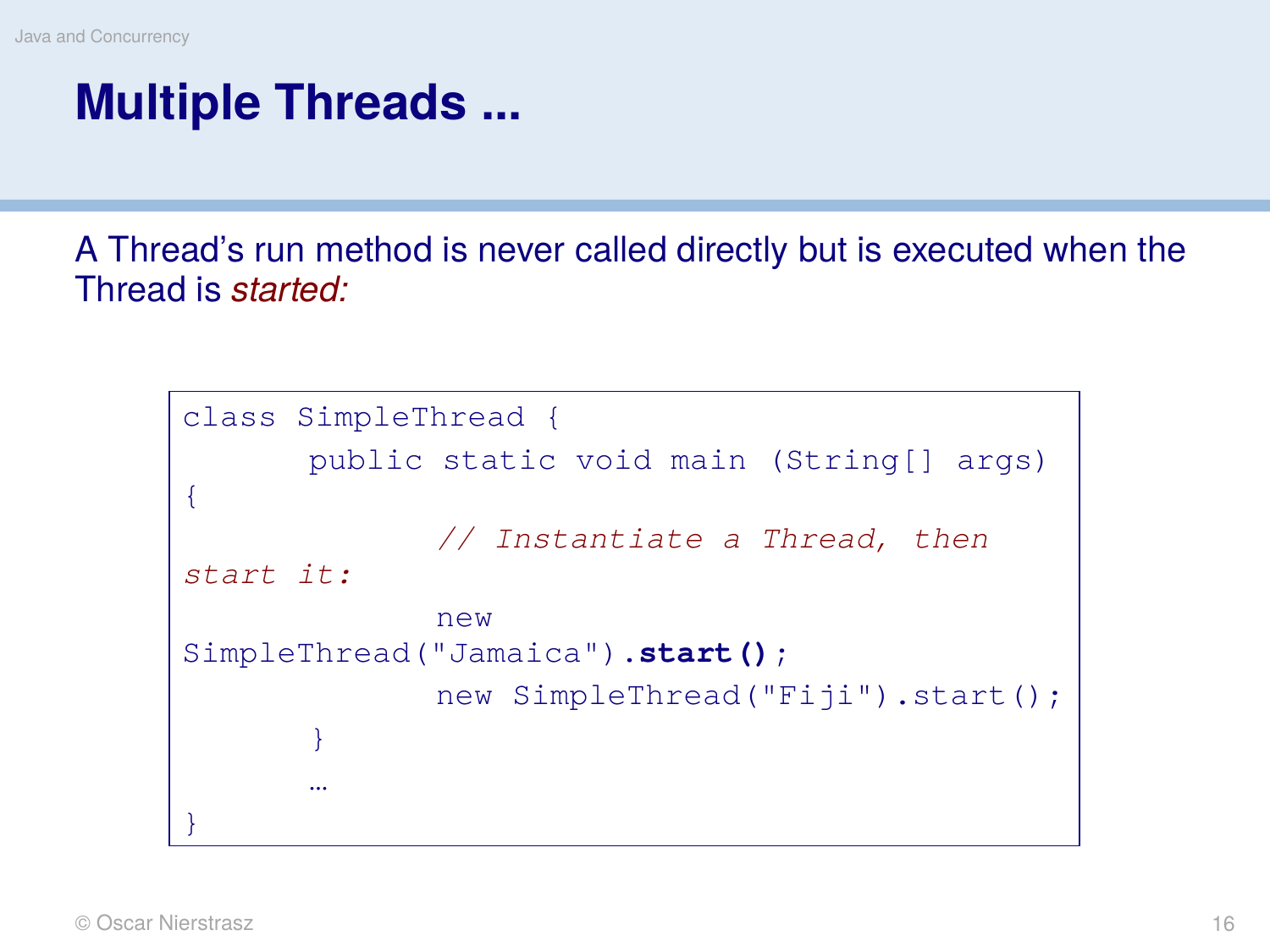

Java and Concurrency
# Multiple Threads ...
A Thread’s run method is never called directly but is executed when the Thread is started:
class SimpleThread {
	public static void main (String[] args) {
		// Instantiate a Thread, then start it:
		new SimpleThread("Jamaica").start();
		new SimpleThread("Fiji").start();
	}
	…
}
© Oscar Nierstrasz
16